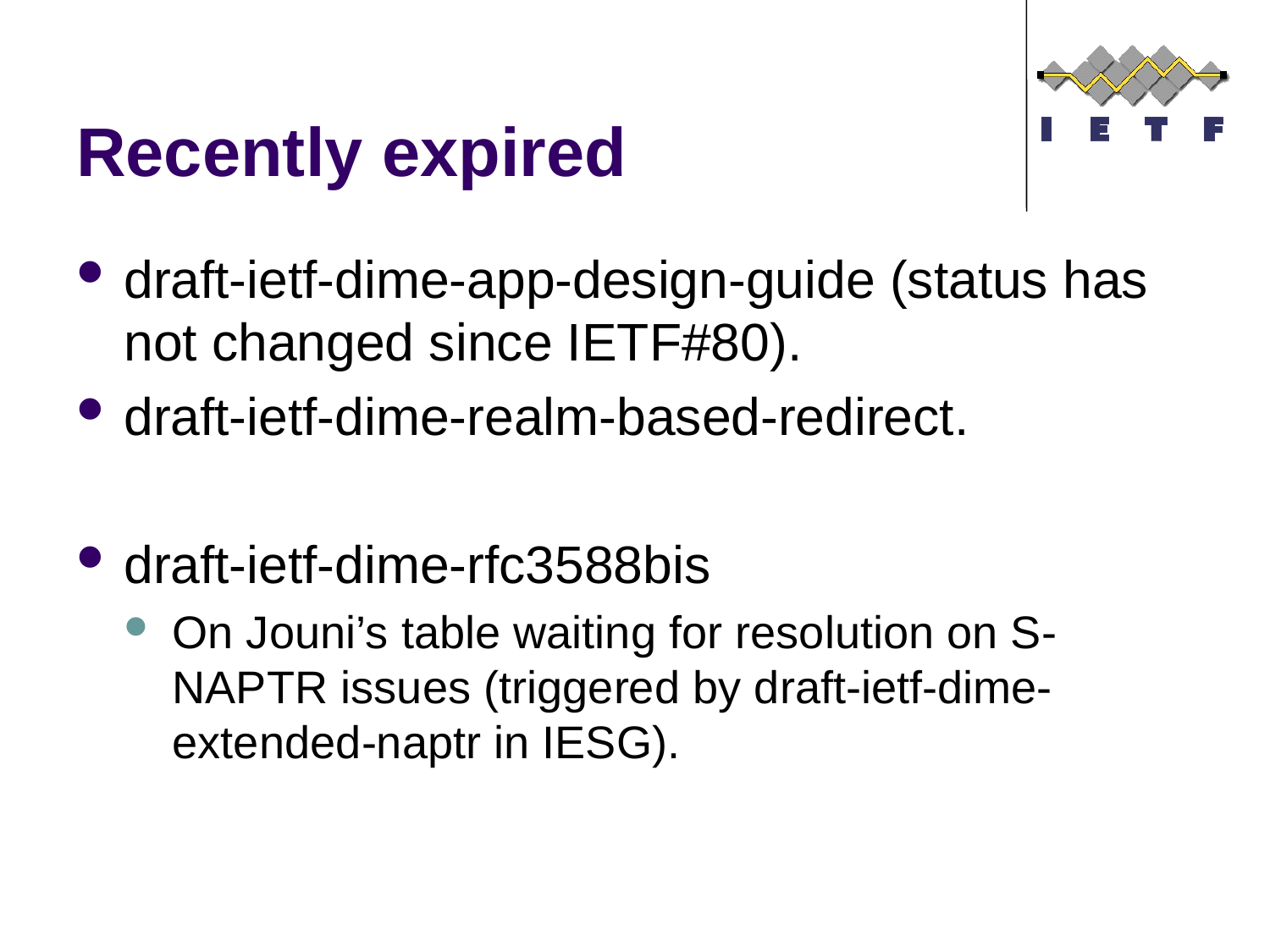

# Recently expired
draft-ietf-dime-app-design-guide (status has not changed since IETF#80).
draft-ietf-dime-realm-based-redirect.

draft-ietf-dime-rfc3588bis
On Jouni’s table waiting for resolution on S-NAPTR issues (triggered by draft-ietf-dime-extended-naptr in IESG).